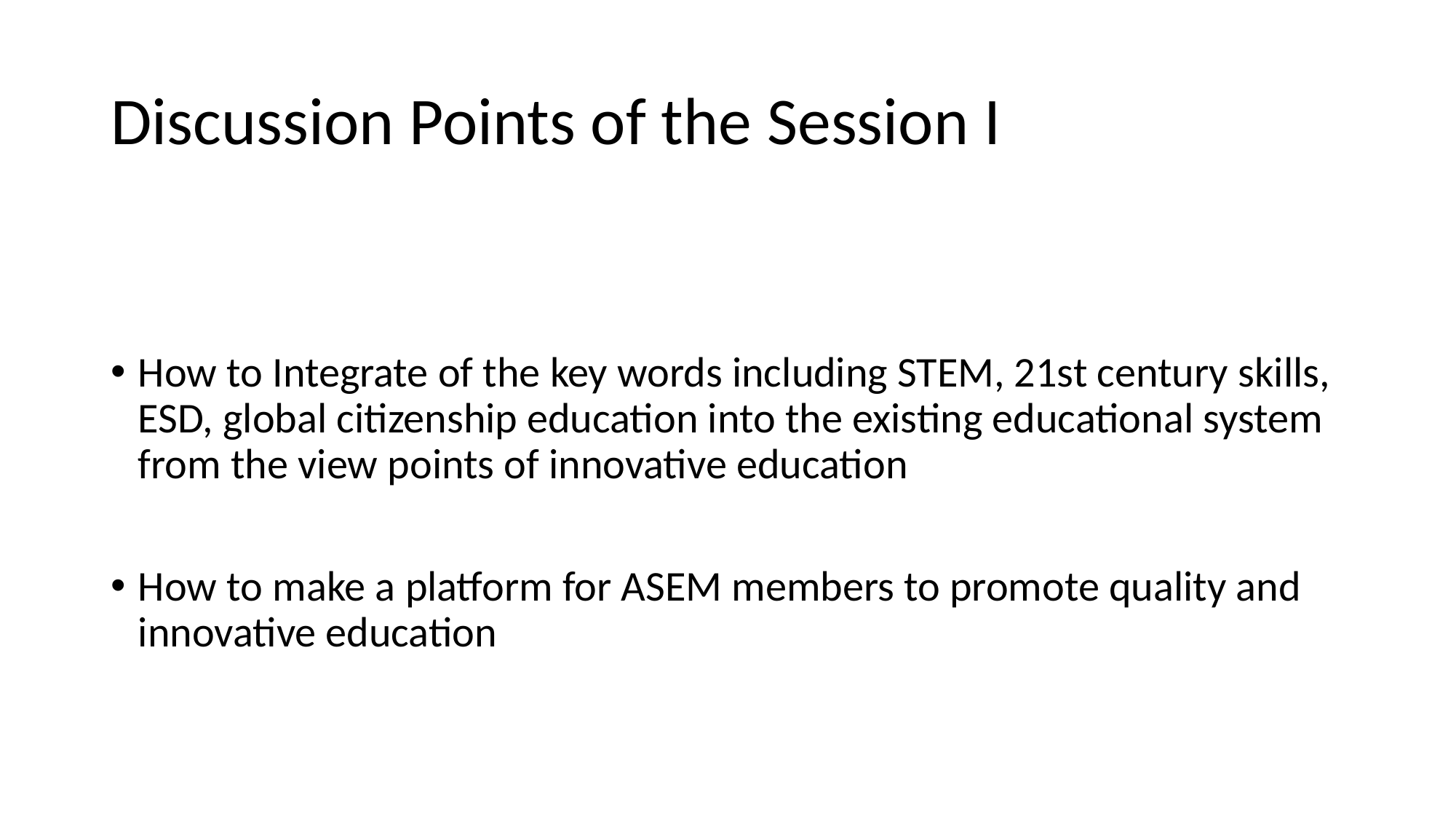

# Discussion Points of the Session I

How to Integrate of the key words including STEM, 21st century skills, ESD, global citizenship education into the existing educational system from the view points of innovative education

How to make a platform for ASEM members to promote quality and innovative education